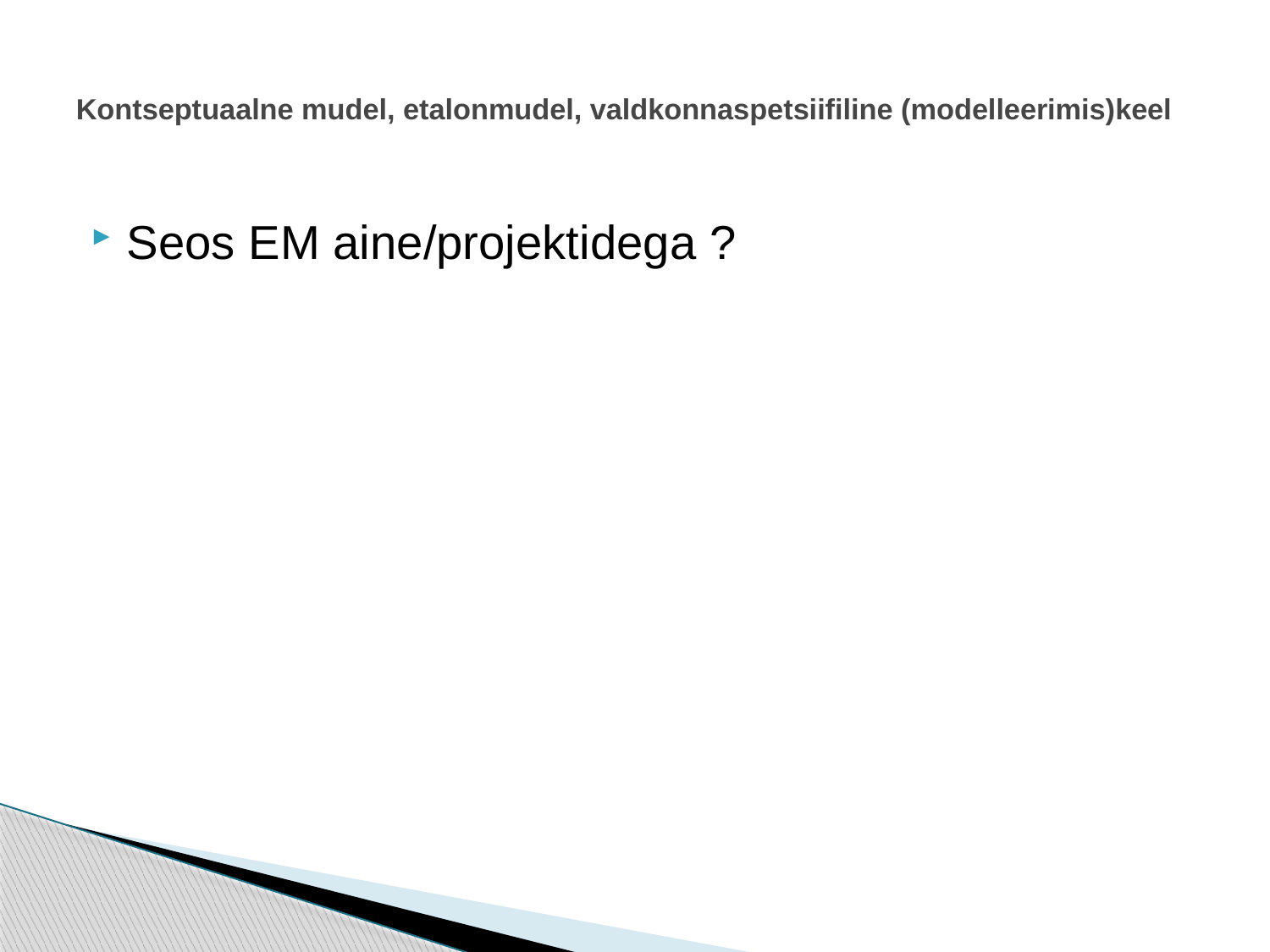

# Kontseptuaalne mudel, etalonmudel, valdkonnaspetsiifiline (modelleerimis)keel
Seos EM aine/projektidega ?